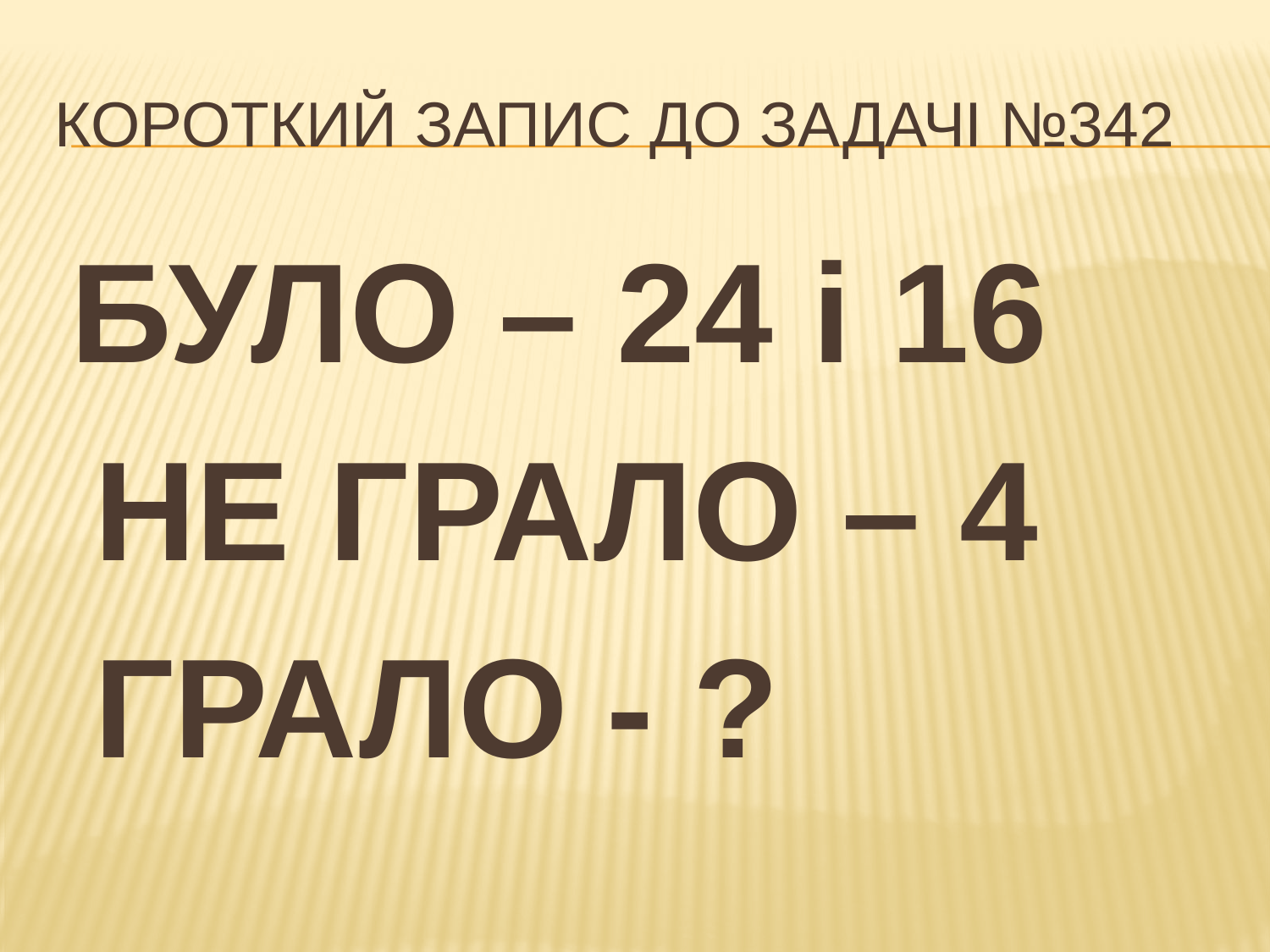

# Короткий запис до задачі №342
 БУЛО – 24 і 16
 НЕ ГРАЛО – 4
 ГРАЛО - ?